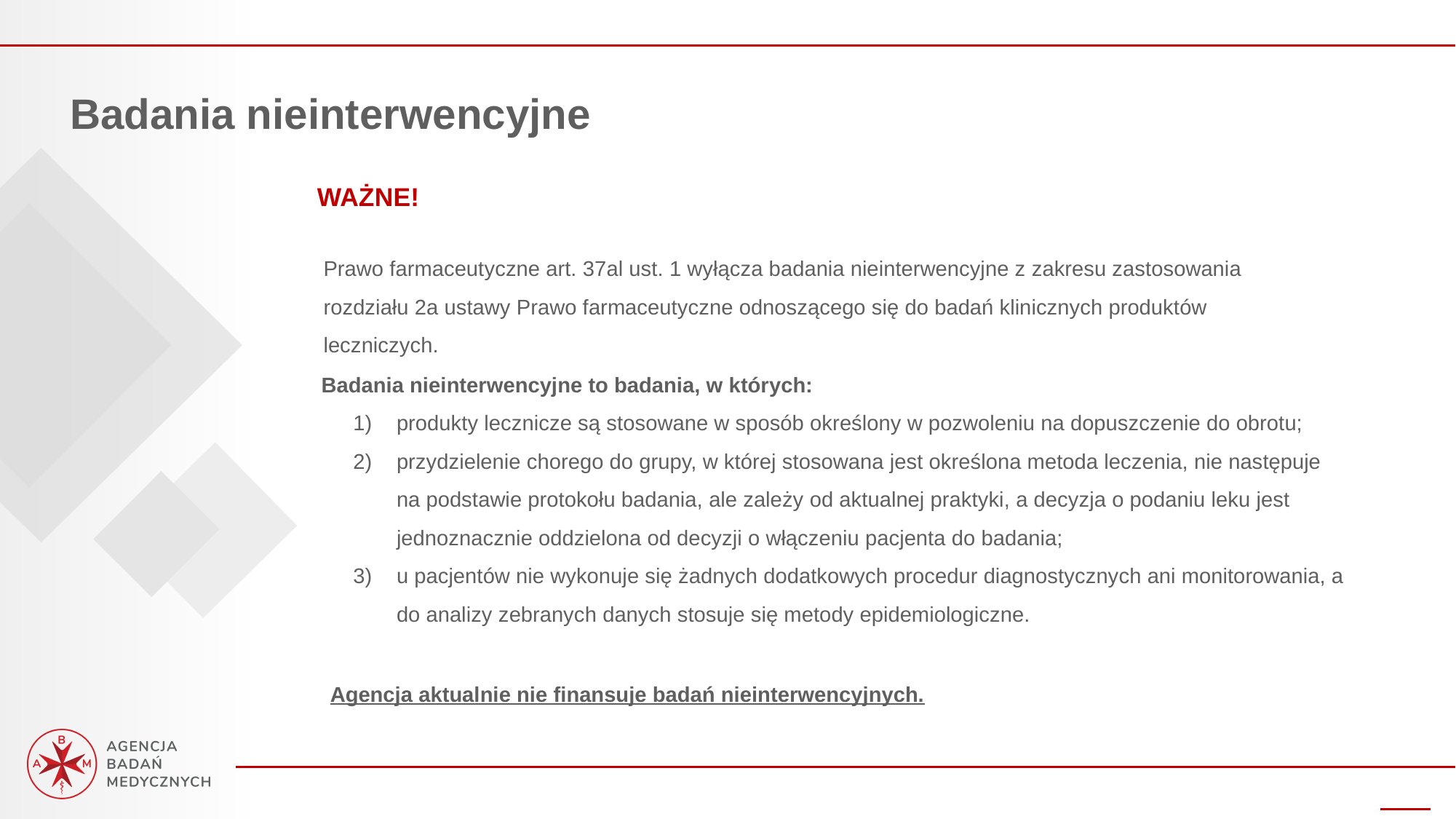

Badania nieinterwencyjne

WAŻNE!

Prawo farmaceutyczne art. 37al ust. 1 wyłącza badania nieinterwencyjne z zakresu zastosowania rozdziału 2a ustawy Prawo farmaceutyczne odnoszącego się do badań klinicznych produktów leczniczych.
Badania nieinterwencyjne to badania, w których:
produkty lecznicze są stosowane w sposób określony w pozwoleniu na dopuszczenie do obrotu;
przydzielenie chorego do grupy, w której stosowana jest określona metoda leczenia, nie następuje na podstawie protokołu badania, ale zależy od aktualnej praktyki, a decyzja o podaniu leku jest jednoznacznie oddzielona od decyzji o włączeniu pacjenta do badania;
u pacjentów nie wykonuje się żadnych dodatkowych procedur diagnostycznych ani monitorowania, a do analizy zebranych danych stosuje się metody epidemiologiczne.

Agencja aktualnie nie finansuje badań nieinterwencyjnych.